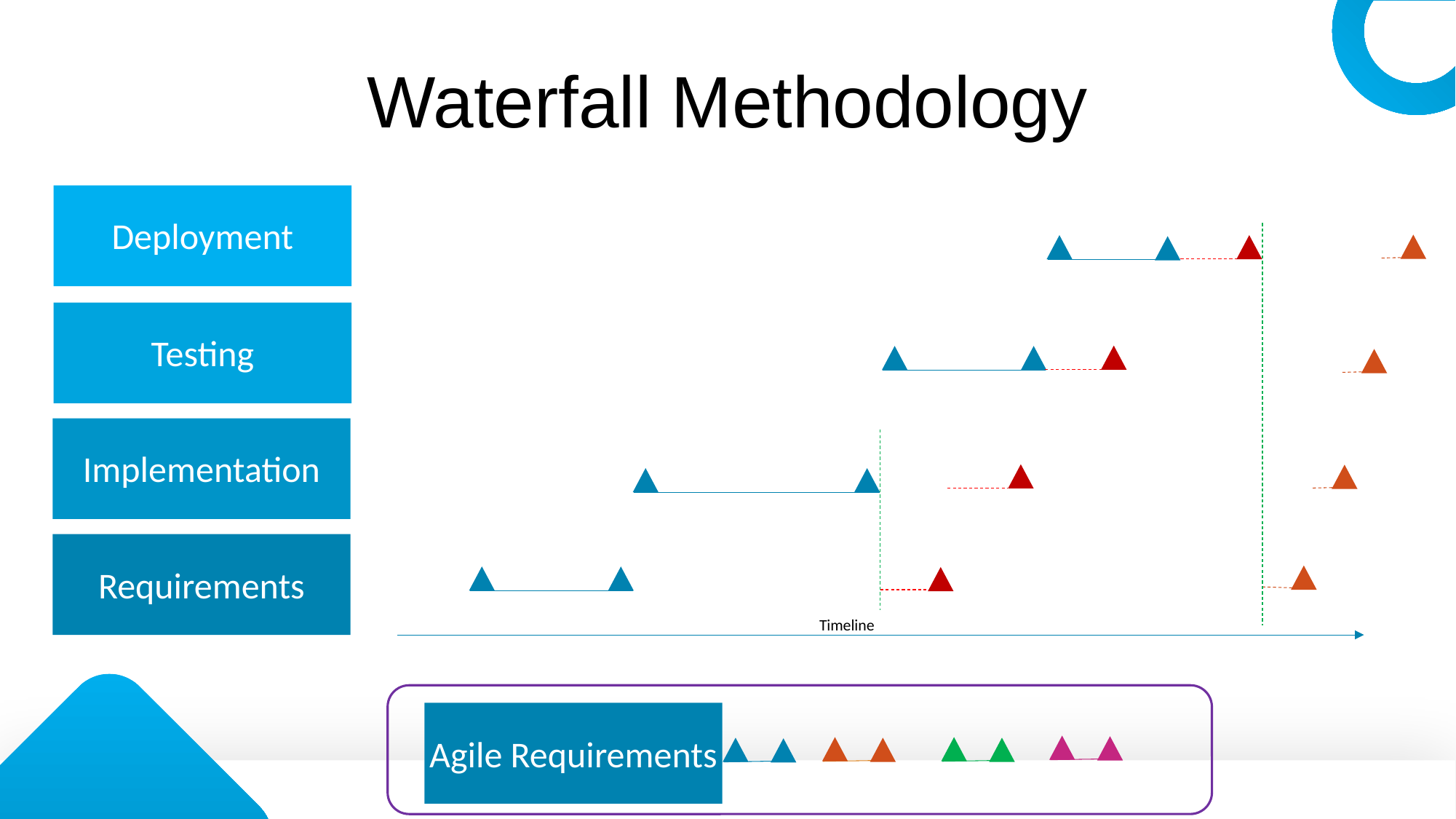

Waterfall Methodology

Deployment

Testing

Implementation

Requirements

Timeline

Agile Requirements